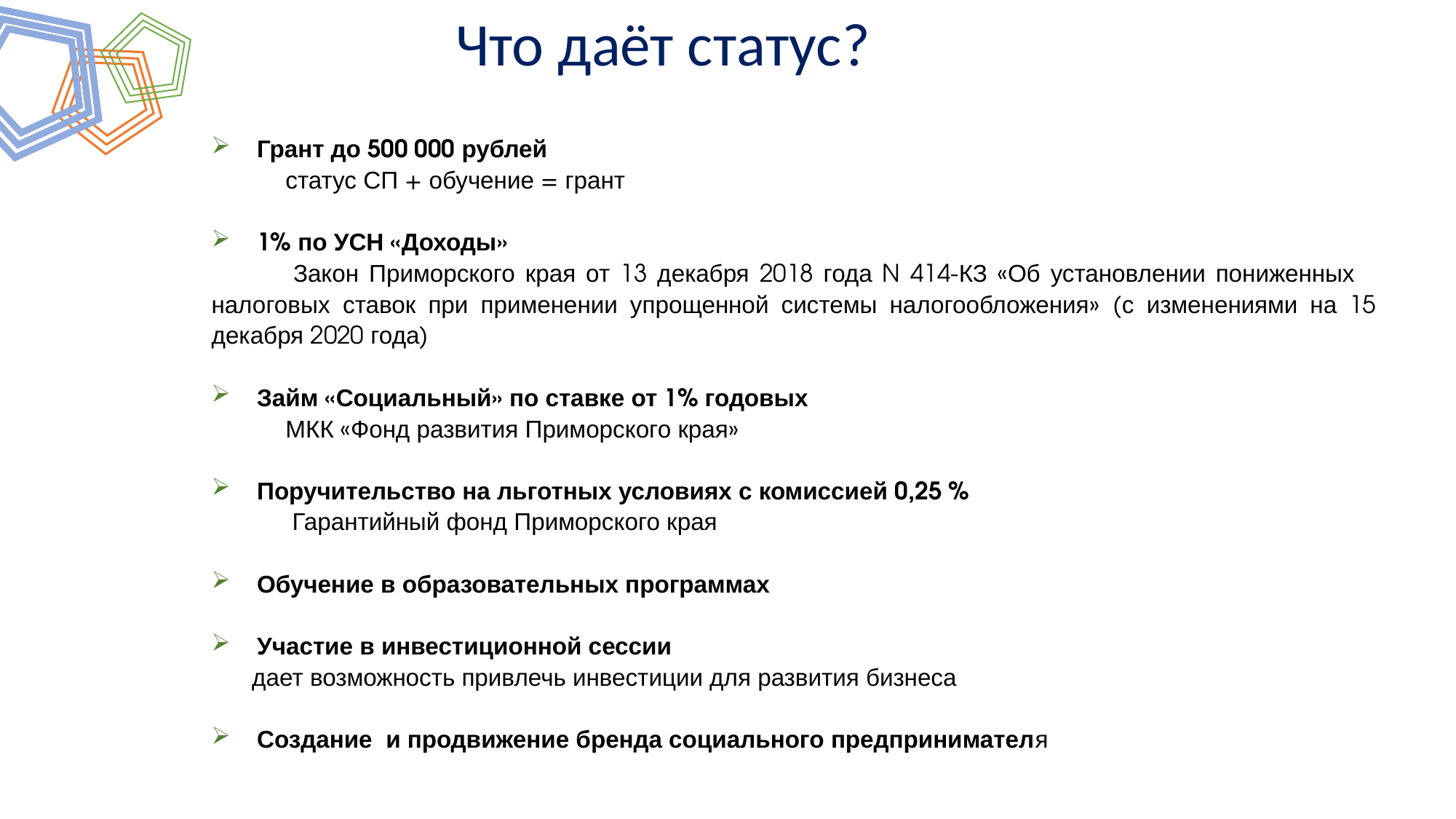

Что даёт статус?

Грант до 500 000 рублей
           статус СП + обучение = грант

1% по УСН «Доходы»
        Закон Приморского края от 13 декабря 2018 года N 414-КЗ «Об установлении пониженных   налоговых ставок при применении упрощенной системы налогообложения» (с изменениями на 15 декабря 2020 года)

Займ «Социальный» по ставке от 1% годовых
           МКК «Фонд развития Приморского края»

Поручительство на льготных условиях с комиссией 0,25 %
            Гарантийный фонд Приморского края

Обучение в образовательных программах

Участие в инвестиционной сессии
      дает возможность привлечь инвестиции для развития бизнеса

Создание  и продвижение бренда социального предпринимателя